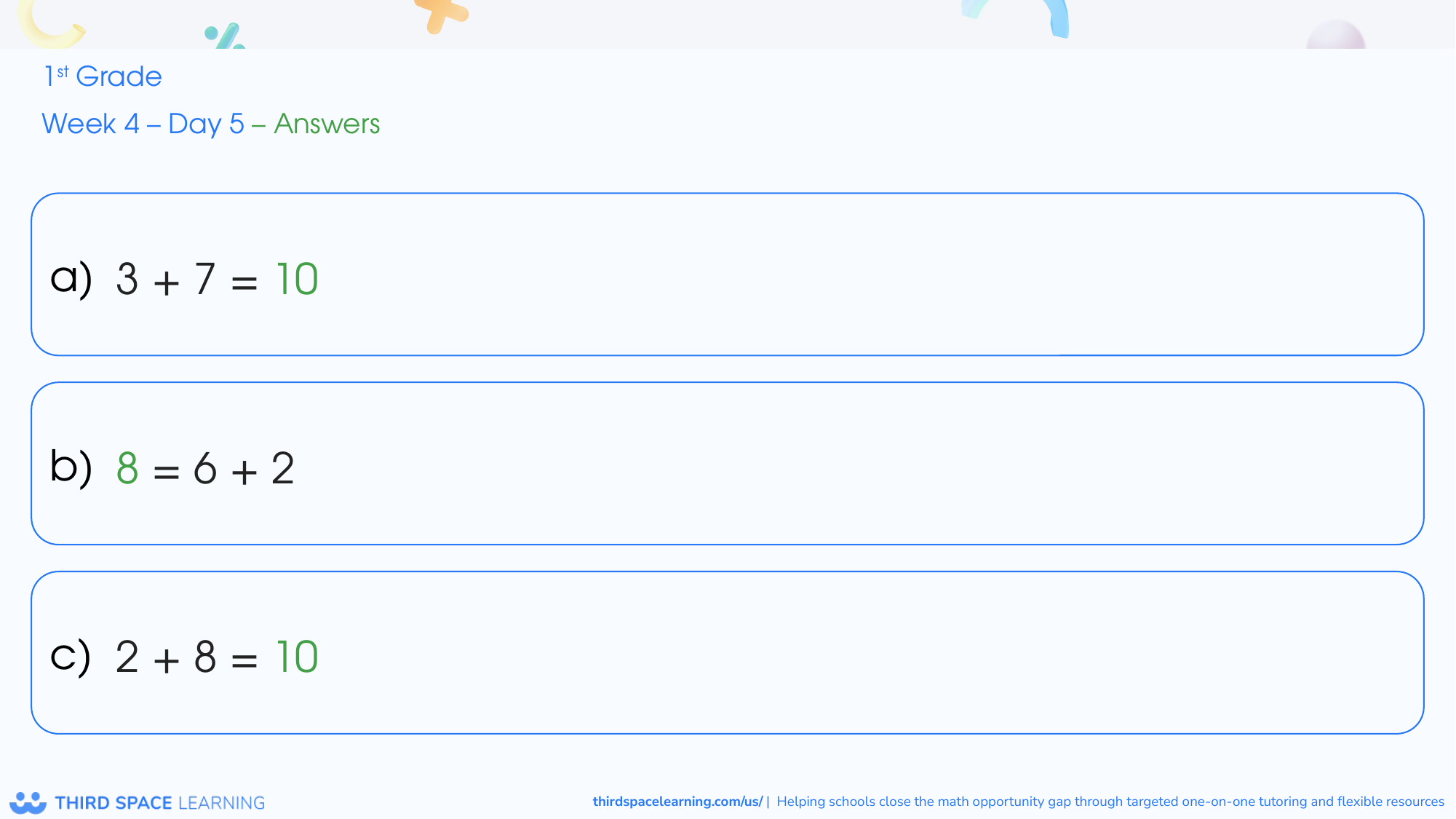

1st Grade
Week 4 – Day 5 – Answers
3 + 7 = 10
8 = 6 + 2
2 + 8 = 10